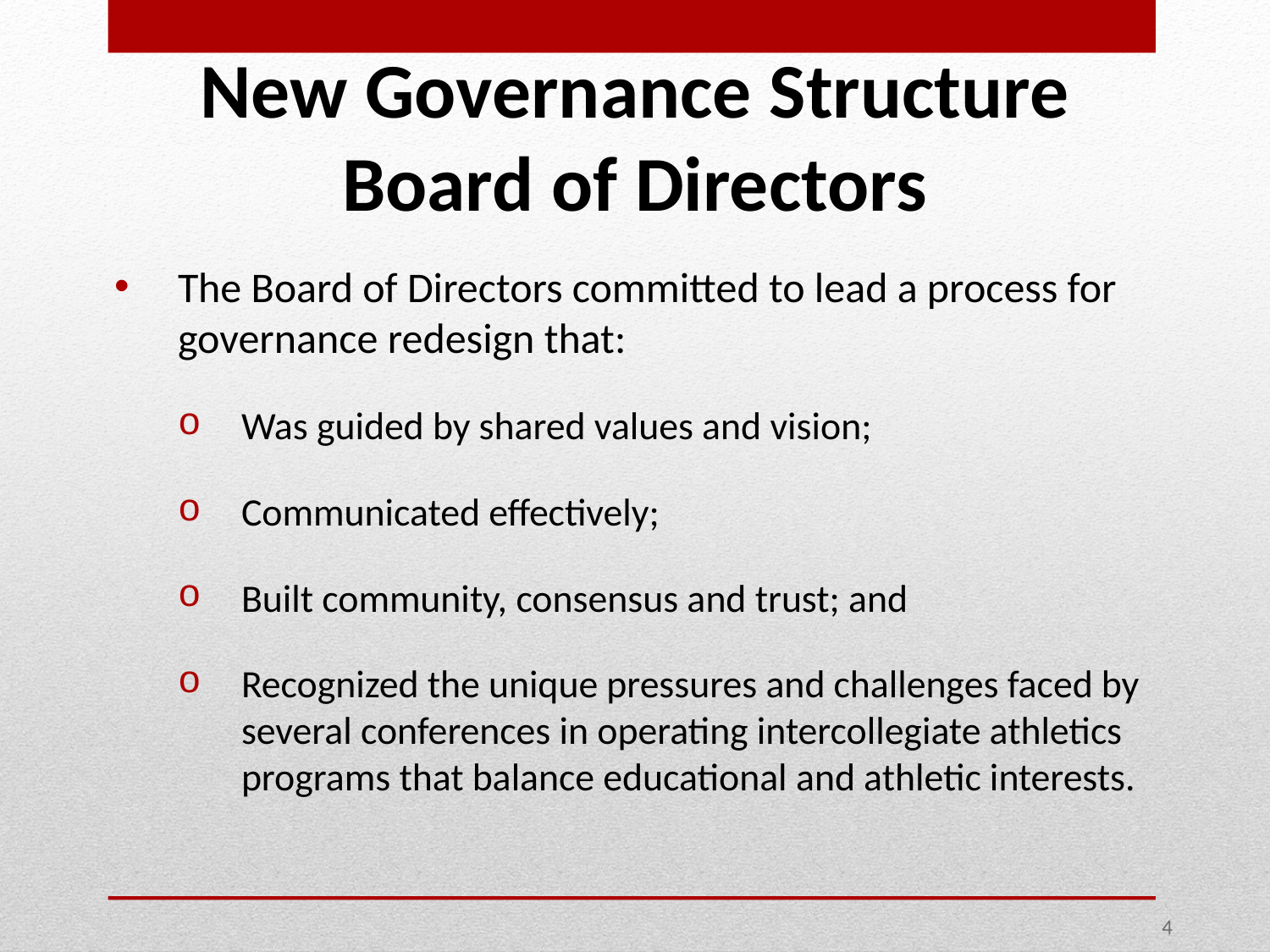

New Governance Structure
Board of Directors
The Board of Directors committed to lead a process for governance redesign that:
Was guided by shared values and vision;
Communicated effectively;
Built community, consensus and trust; and
Recognized the unique pressures and challenges faced by several conferences in operating intercollegiate athletics programs that balance educational and athletic interests.

4